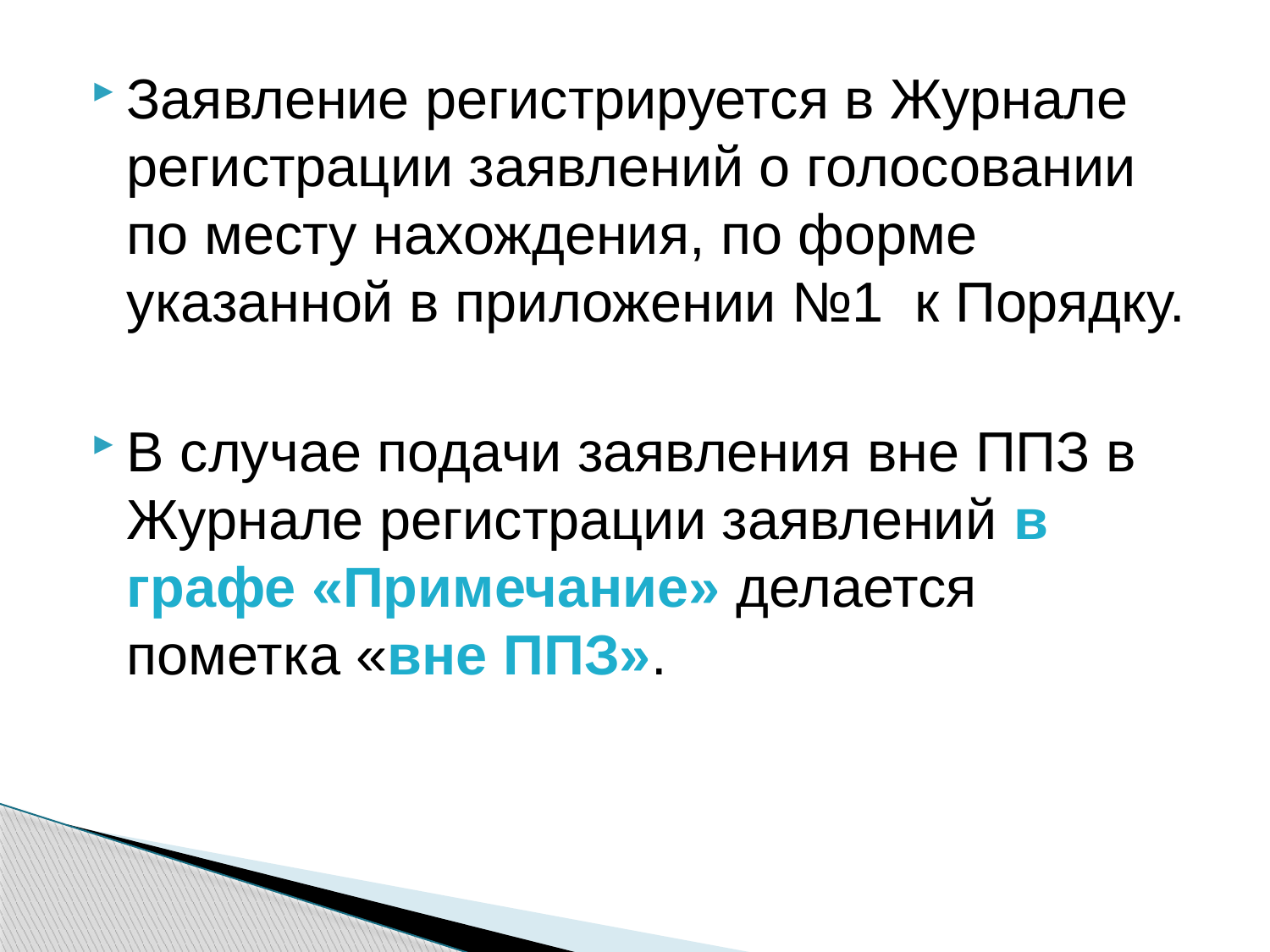

Заявление регистрируется в Журнале регистрации заявлений о голосовании по месту нахождения, по форме указанной в приложении №1  к Порядку.

В случае подачи заявления вне ППЗ в Журнале регистрации заявлений в графе «Примечание» делается  пометка «вне ППЗ».